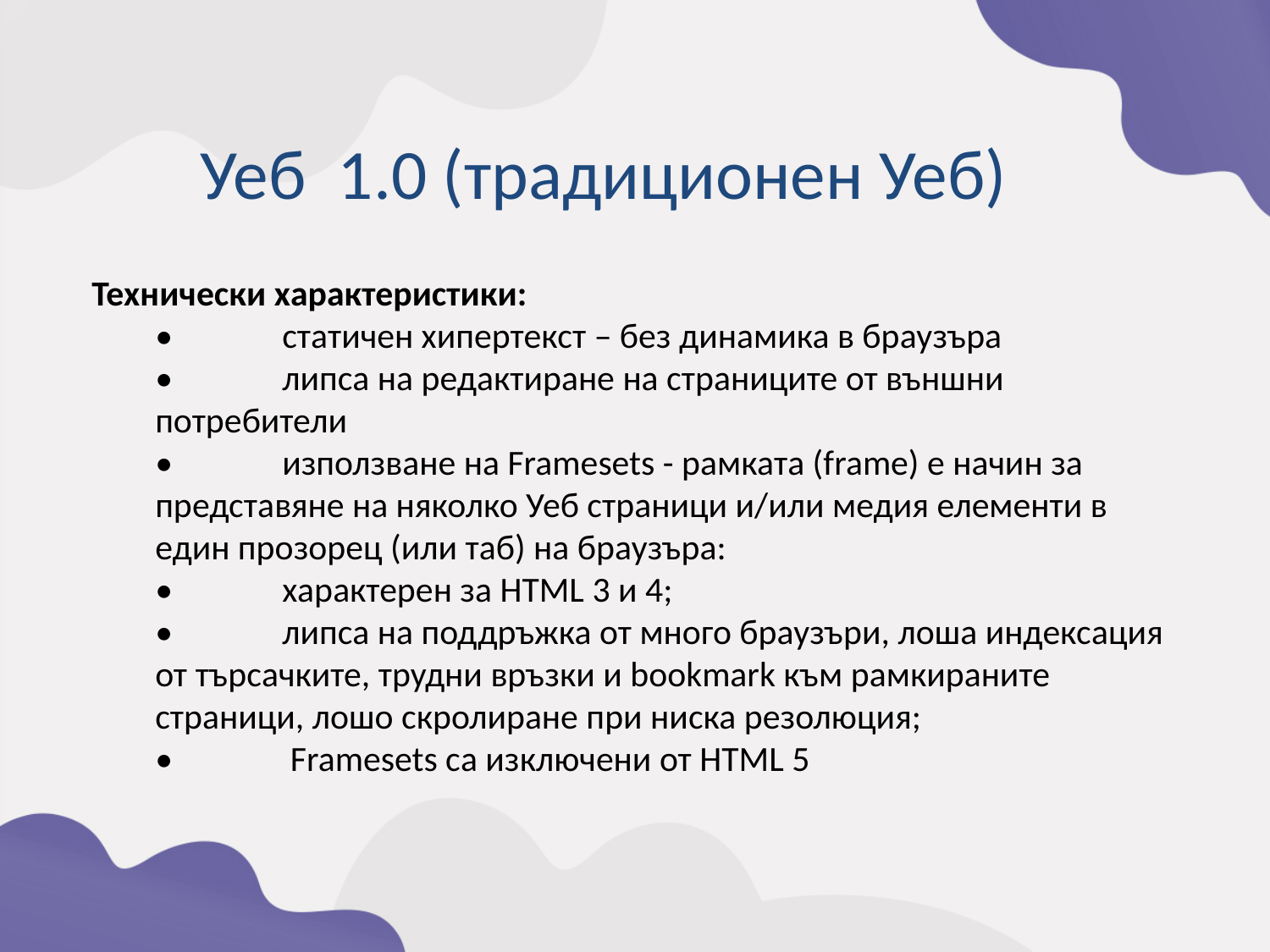

Уеб  1.0 (традиционен Уеб)

Технически характеристики:
•	статичен хипертекст – без динамика в браузъра
•	липса на редактиране на страниците от външни потребители
•	използване на Framesets - рамката (frame) е начин за представяне на няколко Уеб страници и/или медия елементи в един прозорец (или таб) на браузъра:
•	характерен за HTML 3 и 4;
•	липса на поддръжка от много браузъри, лоша индексация от търсачките, трудни връзки и bookmark към рамкираните страници, лошо скролиране при ниска резолюция;
•	 Framesets са изключени от HTML 5